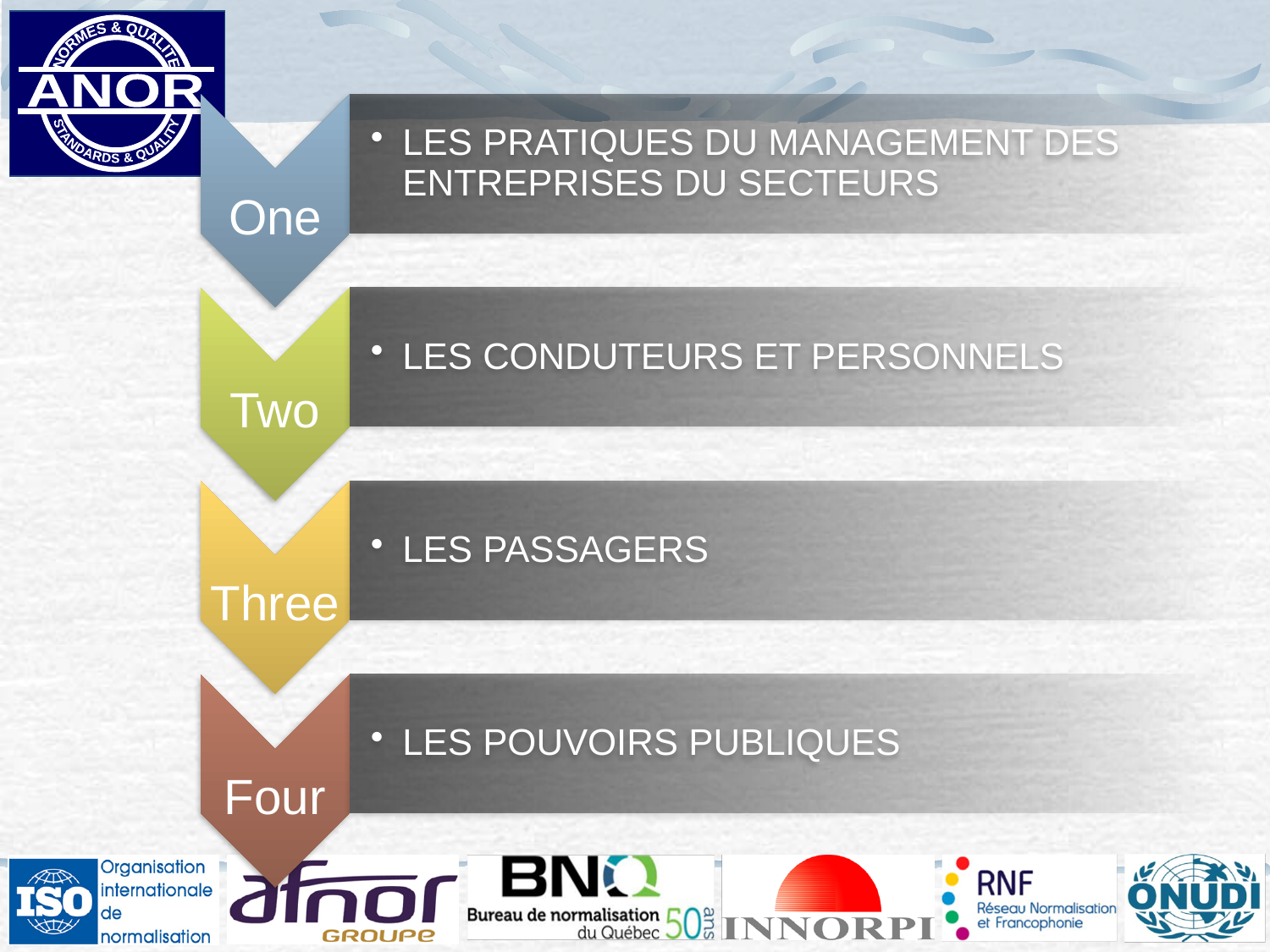

One
LES PRATIQUES DU MANAGEMENT DES ENTREPRISES DU SECTEURS
Two
LES CONDUTEURS ET PERSONNELS
Three
LES PASSAGERS
Four
LES POUVOIRS PUBLIQUES